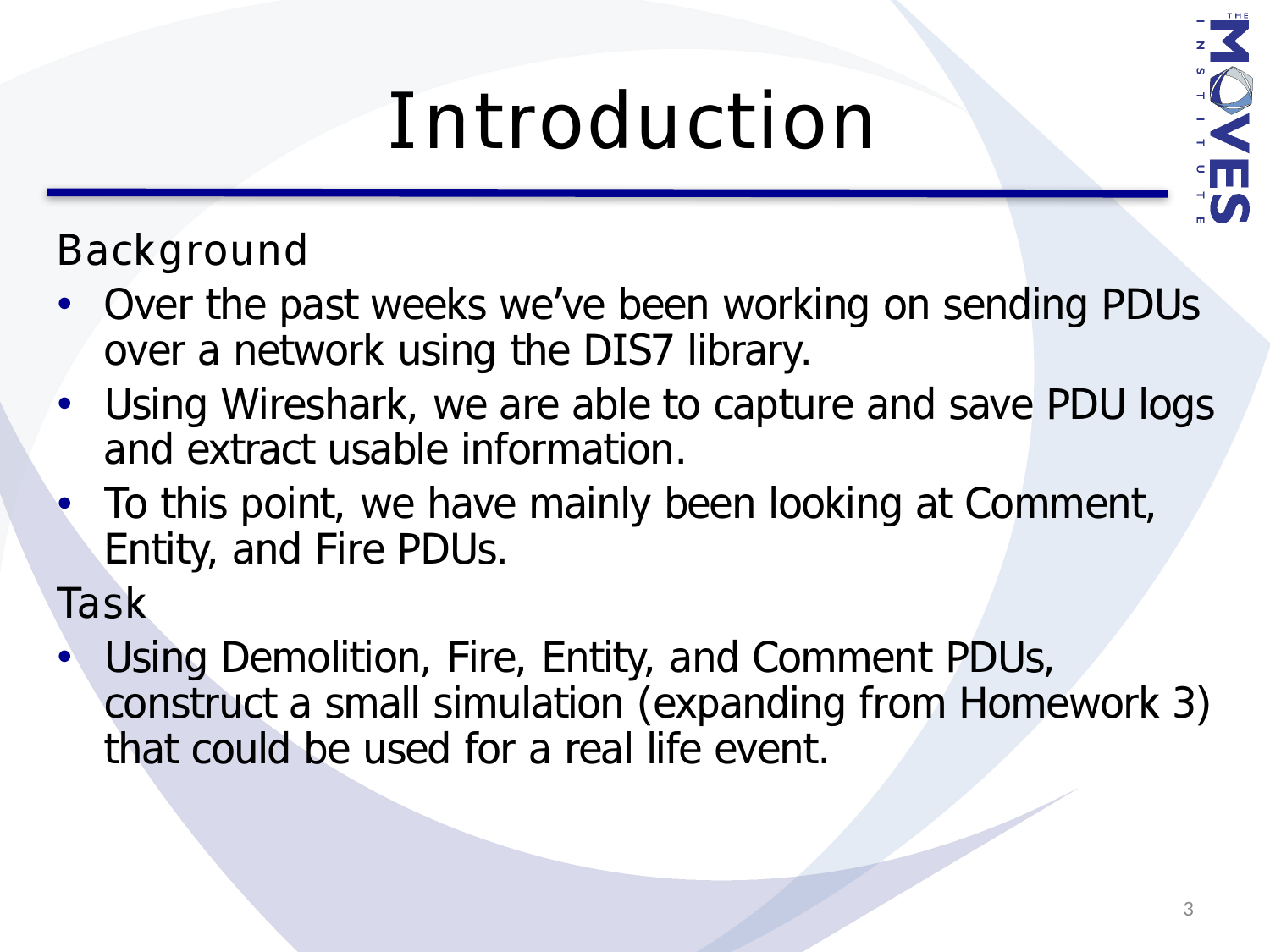

# Introduction
Background
Over the past weeks we’ve been working on sending PDUs over a network using the DIS7 library.
Using Wireshark, we are able to capture and save PDU logs and extract usable information.
To this point, we have mainly been looking at Comment, Entity, and Fire PDUs.
Task
Using Demolition, Fire, Entity, and Comment PDUs, construct a small simulation (expanding from Homework 3) that could be used for a real life event.

3